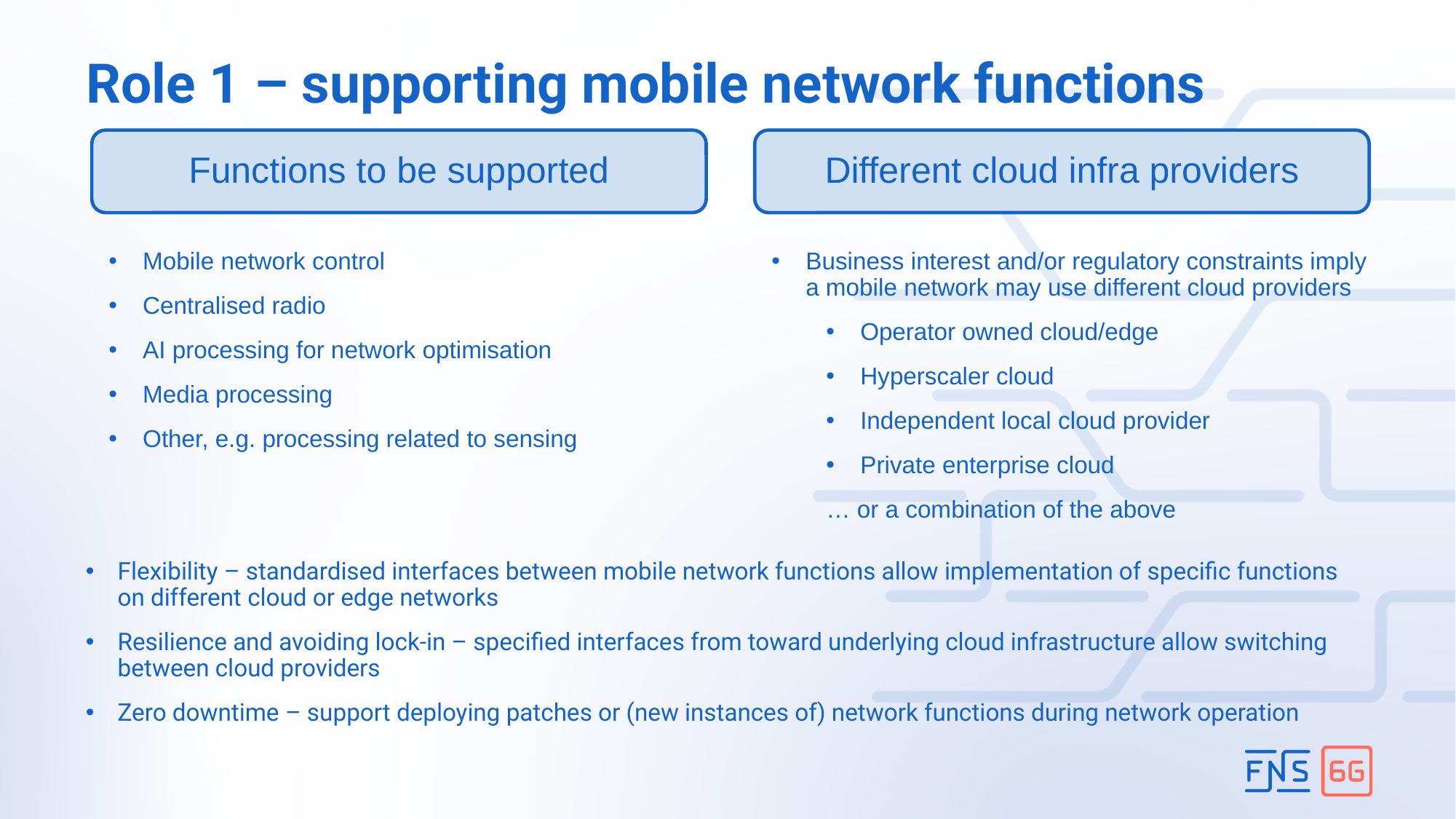

# Role 1 – supporting mobile network functions
Functions to be supported
Different cloud infra providers
Business interest and/or regulatory constraints imply
a mobile network may use different cloud providers
Operator owned cloud/edge
Hyperscaler cloud
Independent local cloud provider
Private enterprise cloud
… or a combination of the above
Mobile network control
Centralised radio
AI processing for network optimisation
Media processing
Other, e.g. processing related to sensing
Flexibility – standardised interfaces between mobile network functions allow implementation of specific functions on different cloud or edge networks
Resilience and avoiding lock-in – specified interfaces from toward underlying cloud infrastructure allow switching between cloud providers
Zero downtime – support deploying patches or (new instances of) network functions during network operation